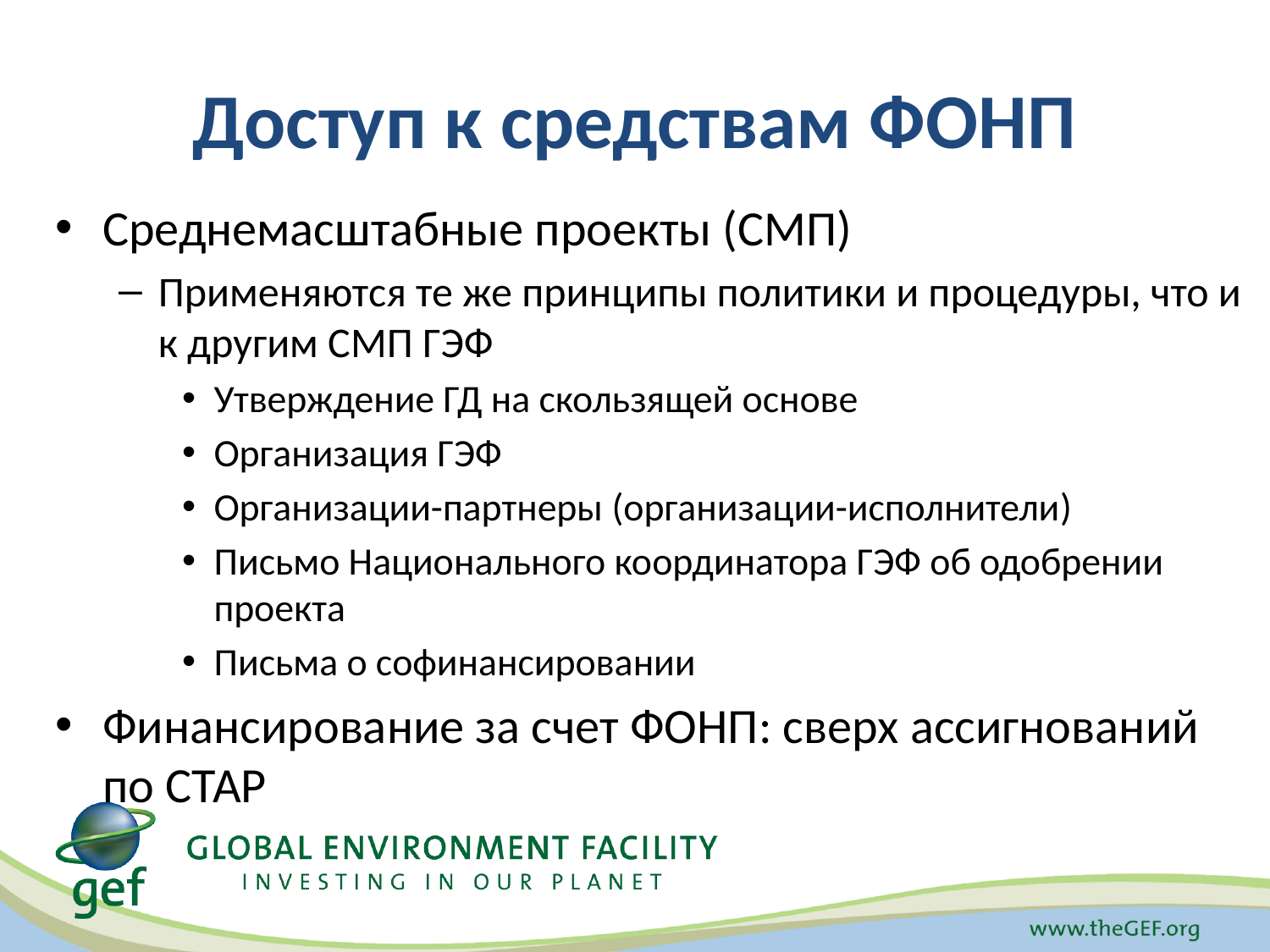

# Доступ к средствам ФОНП
Среднемасштабные проекты (СМП)
Применяются те же принципы политики и процедуры, что и к другим СМП ГЭФ
Утверждение ГД на скользящей основе
Организация ГЭФ
Организации-партнеры (организации-исполнители)
Письмо Национального координатора ГЭФ об одобрении проекта
Письма о софинансировании
Финансирование за счет ФОНП: сверх ассигнований по СТАР